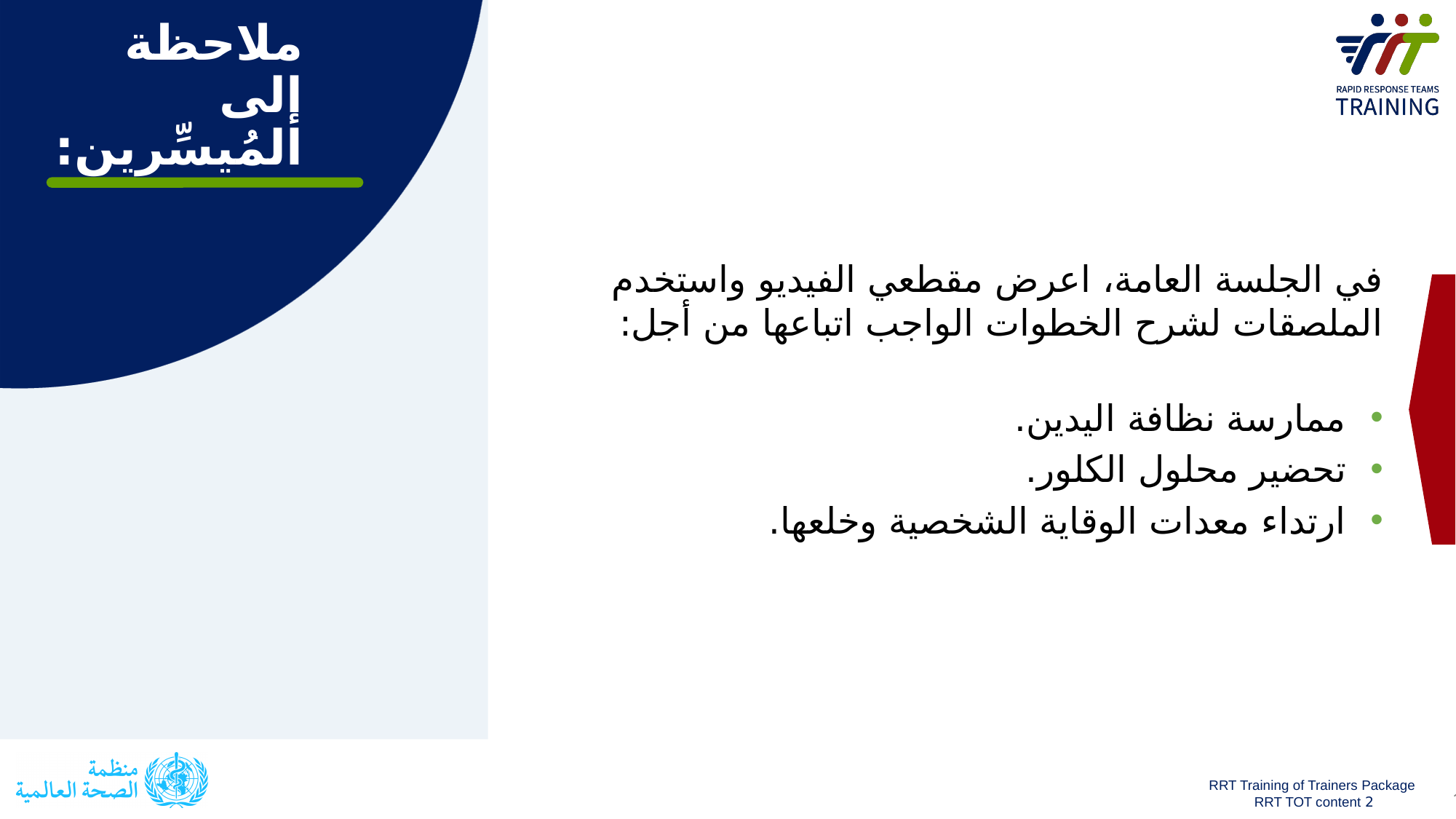

# ملاحظة إلى المُيسِّرين:
في الجلسة العامة، اعرض مقطعي الفيديو واستخدم الملصقات لشرح الخطوات الواجب اتباعها من أجل:

ممارسة نظافة اليدين.
تحضير محلول الكلور.
ارتداء معدات الوقاية الشخصية وخلعها.